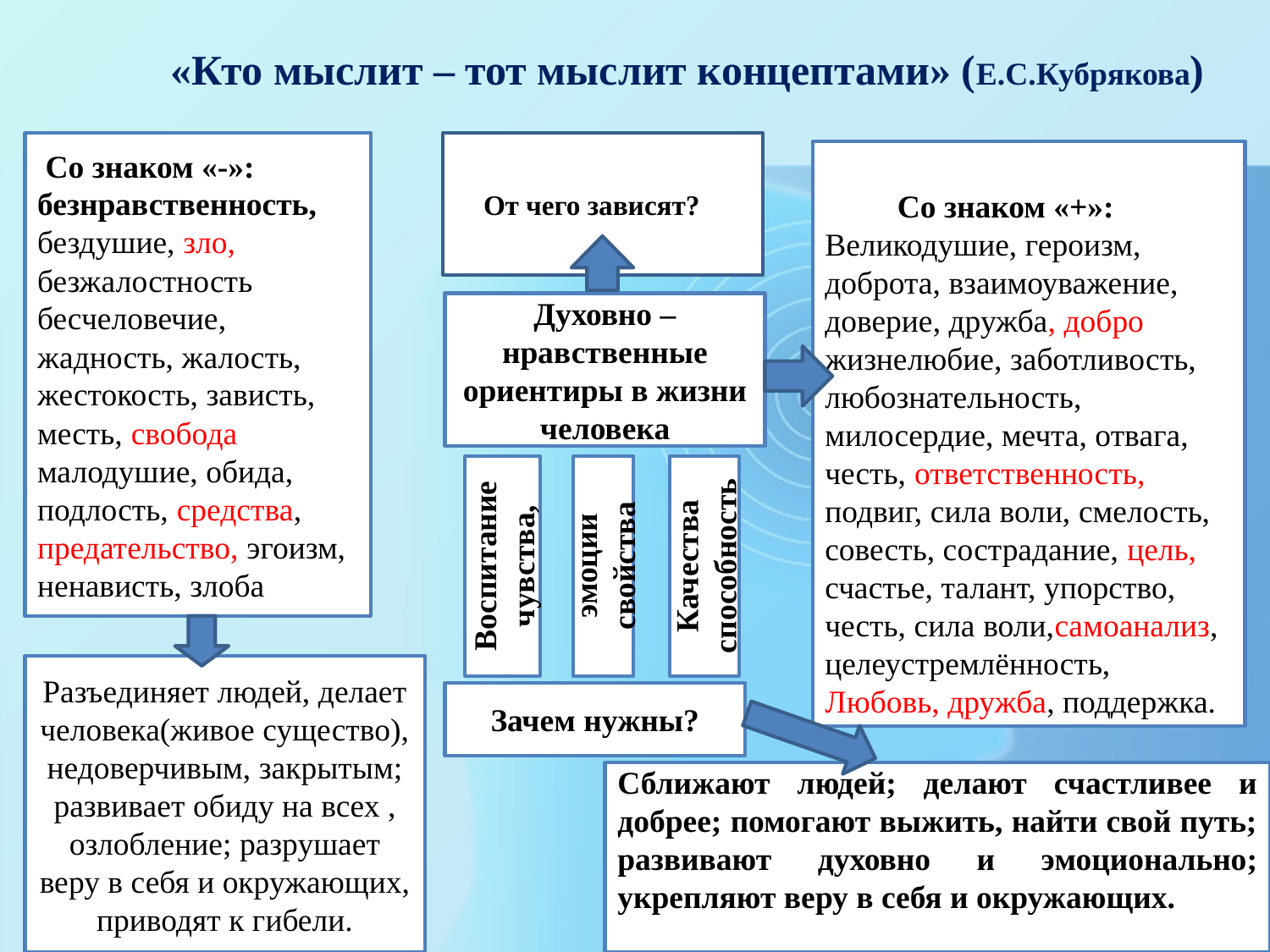

«Кто мыслит – тот мыслит концептами» (Е.С.Кубрякова)
ка
 Со знаком «-»:
безнравственность, бездушие, зло, безжалостность бесчеловечие,
жадность, жалость, жестокость, зависть, месть, свобода
малодушие, обида, подлость, средства, предательство, эгоизм, ненависть, злоба
    От чего зависят?

         Со знаком «+»:
Великодушие, героизм, доброта, взаимоуважение,
доверие, дружба, добро жизнелюбие, заботливость,
любознательность, милосердие, мечта, отвага, честь, ответственность, подвиг, сила воли, смелость, совесть, сострадание, цель, счастье, талант, упорство, честь, сила воли,самоанализ,
целеустремлённость, Любовь, дружба, поддержка.

Духовно –нравственные ориентиры в жизни человека

Воспитание
чувства,
эмоции
свойства
Качества способность

Разъединяет людей, делает человека(живое существо), недоверчивым, закрытым; развивает обиду на всех , озлобление; разрушает веру в себя и окружающих, приводят к гибели.
Зачем нужны?

Сближают людей; делают счастливее и добрее; помогают выжить, найти свой путь; развивают духовно и эмоционально; укрепляют веру в себя и окружающих.